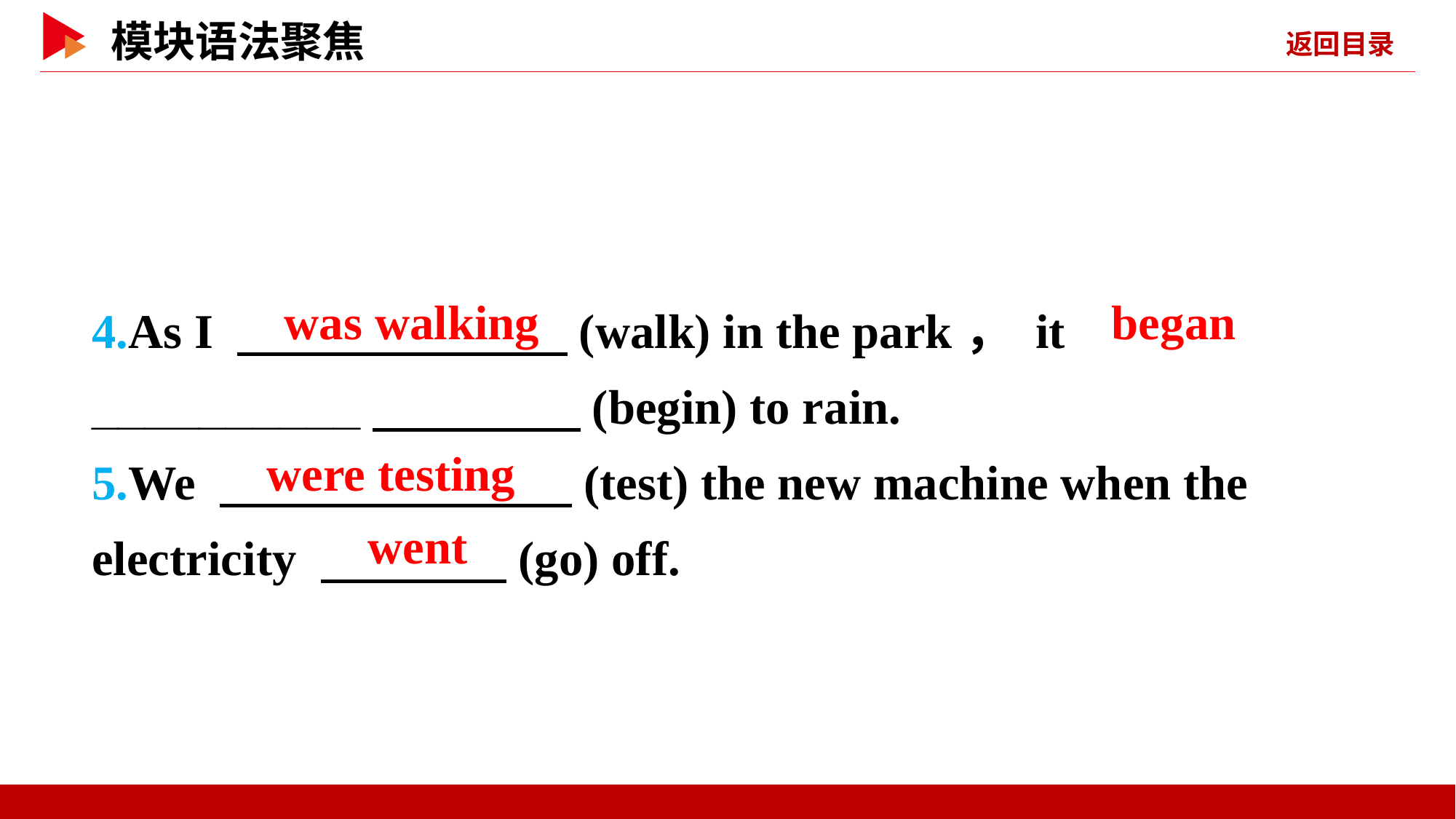

4.As I 　                     　(walk) in the park， it __________　          　(begin) to rain.
5.We 　                       　(test) the new machine when the electricity 　        　(go) off.
　was walking
　began
　were testing
　went